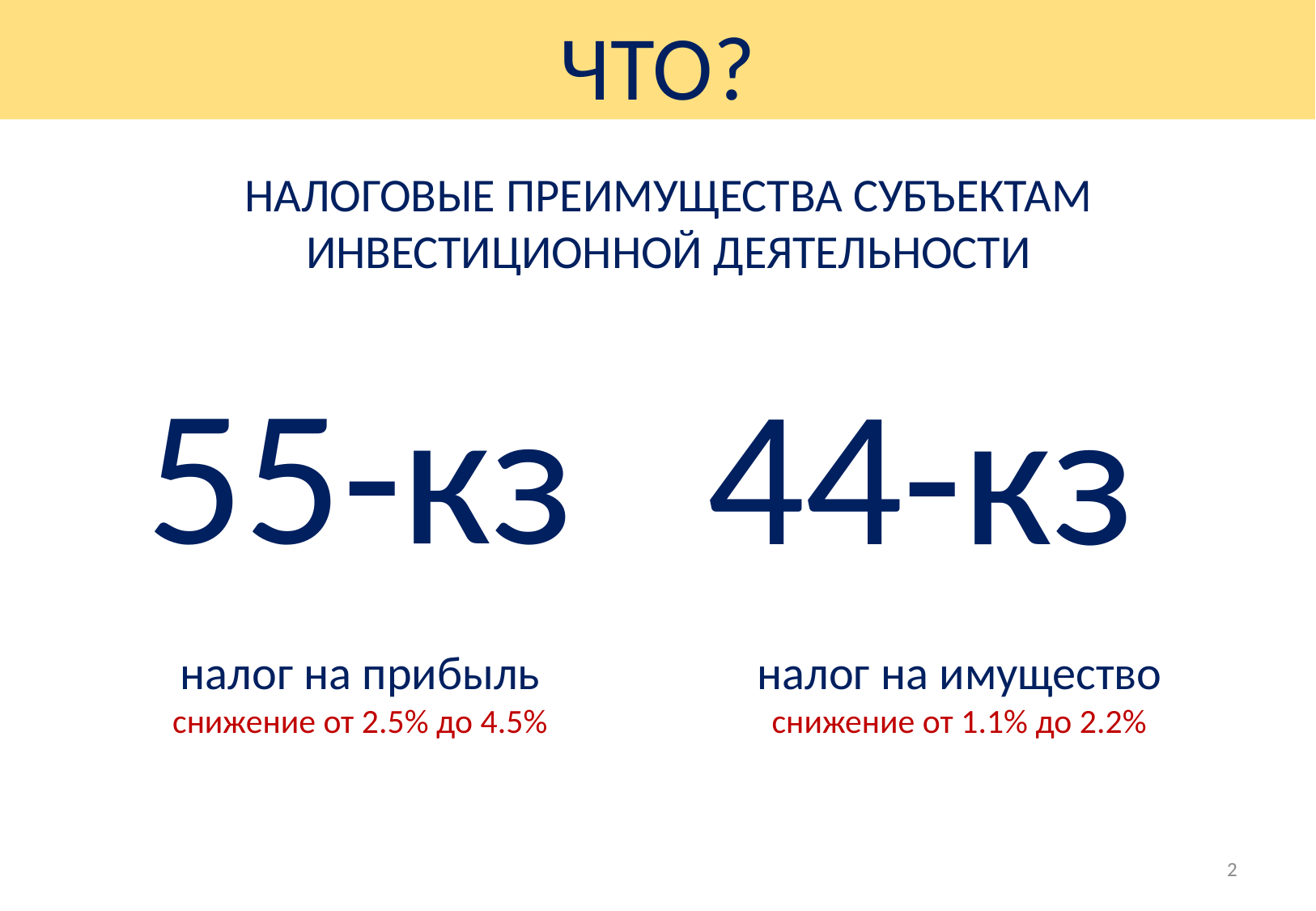

ЧТО?
ЧТО?
НАЛОГОВЫЕ ПРЕИМУЩЕСТВА СУБЪЕКТАМ ИНВЕСТИЦИОННОЙ ДЕЯТЕЛЬНОСТИ
55-кз
44-кз
налог на имущество
снижение от 1.1% до 2.2%
налог на прибыль
снижение от 2.5% до 4.5%
2